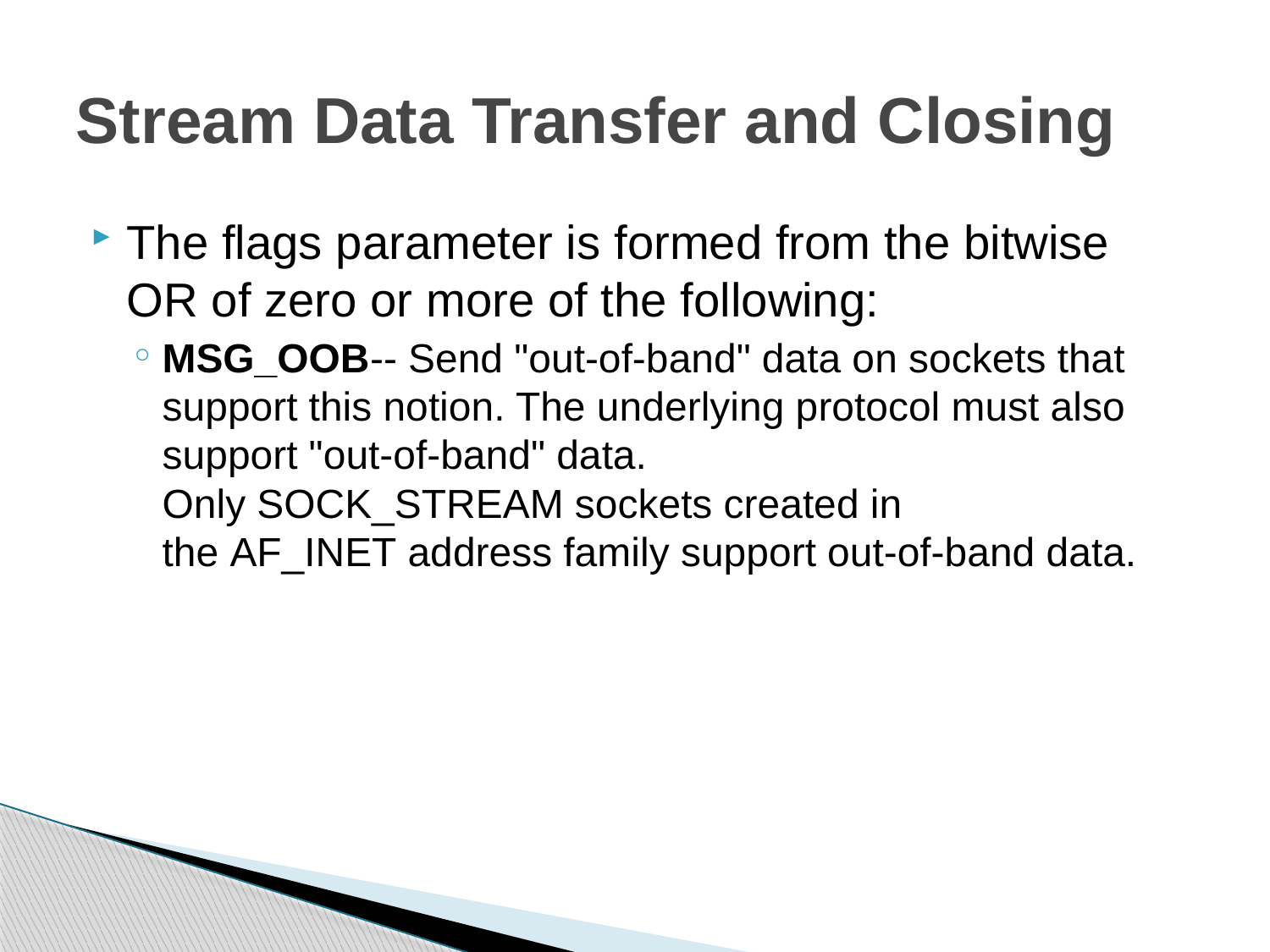

# Stream Data Transfer and Closing
The flags parameter is formed from the bitwise OR of zero or more of the following:
MSG_OOB-- Send "out-of-band" data on sockets that support this notion. The underlying protocol must also support "out-of-band" data. Only SOCK_STREAM sockets created in the AF_INET address family support out-of-band data.